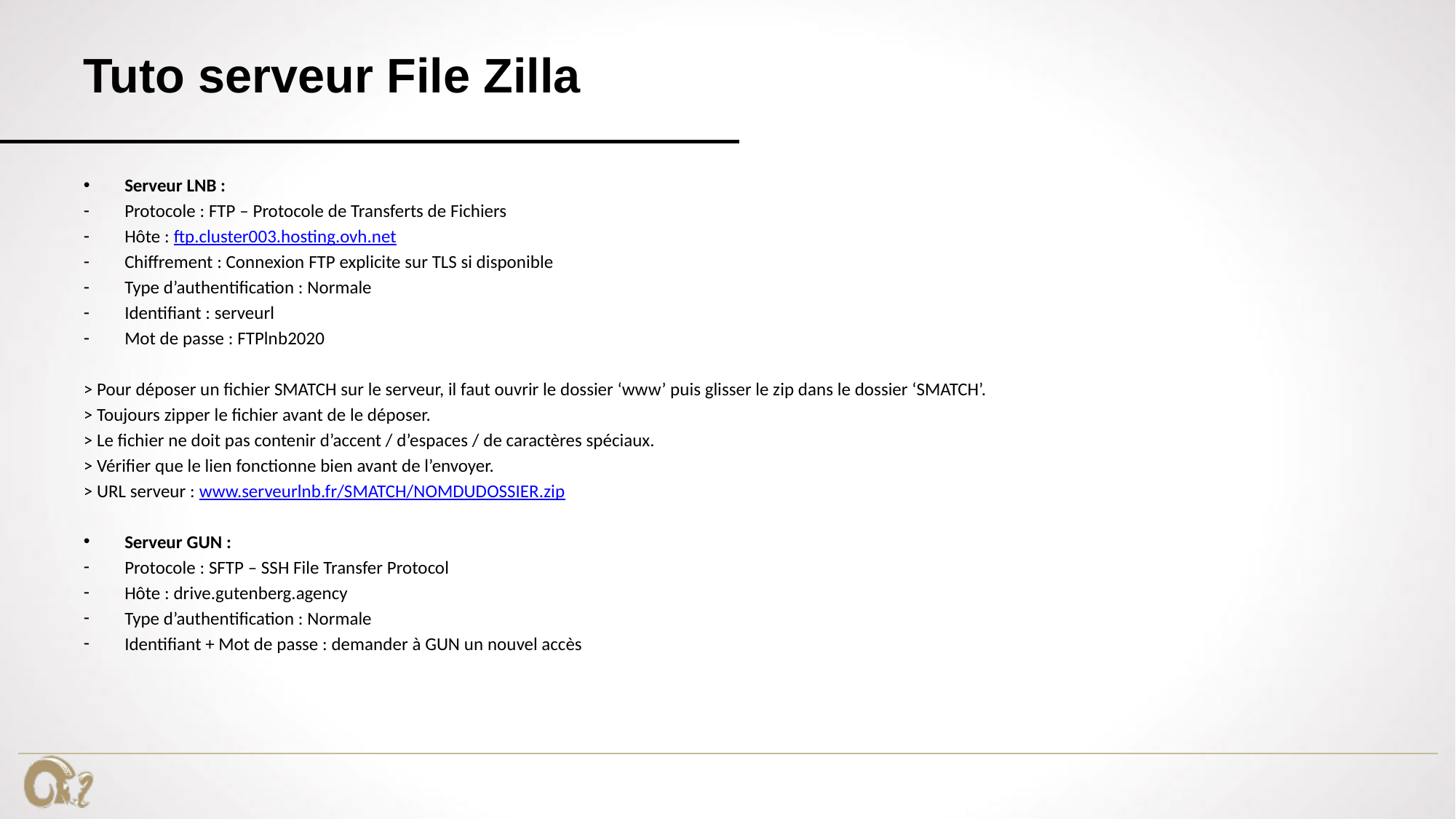

# Tuto serveur File Zilla

Serveur LNB :
Protocole : FTP – Protocole de Transferts de Fichiers
Hôte : ftp.cluster003.hosting.ovh.net
Chiffrement : Connexion FTP explicite sur TLS si disponible
Type d’authentification : Normale
Identifiant : serveurl
Mot de passe : FTPlnb2020

> Pour déposer un fichier SMATCH sur le serveur, il faut ouvrir le dossier ‘www’ puis glisser le zip dans le dossier ‘SMATCH’.
> Toujours zipper le fichier avant de le déposer.
> Le fichier ne doit pas contenir d’accent / d’espaces / de caractères spéciaux.
> Vérifier que le lien fonctionne bien avant de l’envoyer.
> URL serveur : www.serveurlnb.fr/SMATCH/NOMDUDOSSIER.zip

Serveur GUN :
Protocole : SFTP – SSH File Transfer Protocol
Hôte : drive.gutenberg.agency
Type d’authentification : Normale
Identifiant + Mot de passe : demander à GUN un nouvel accès